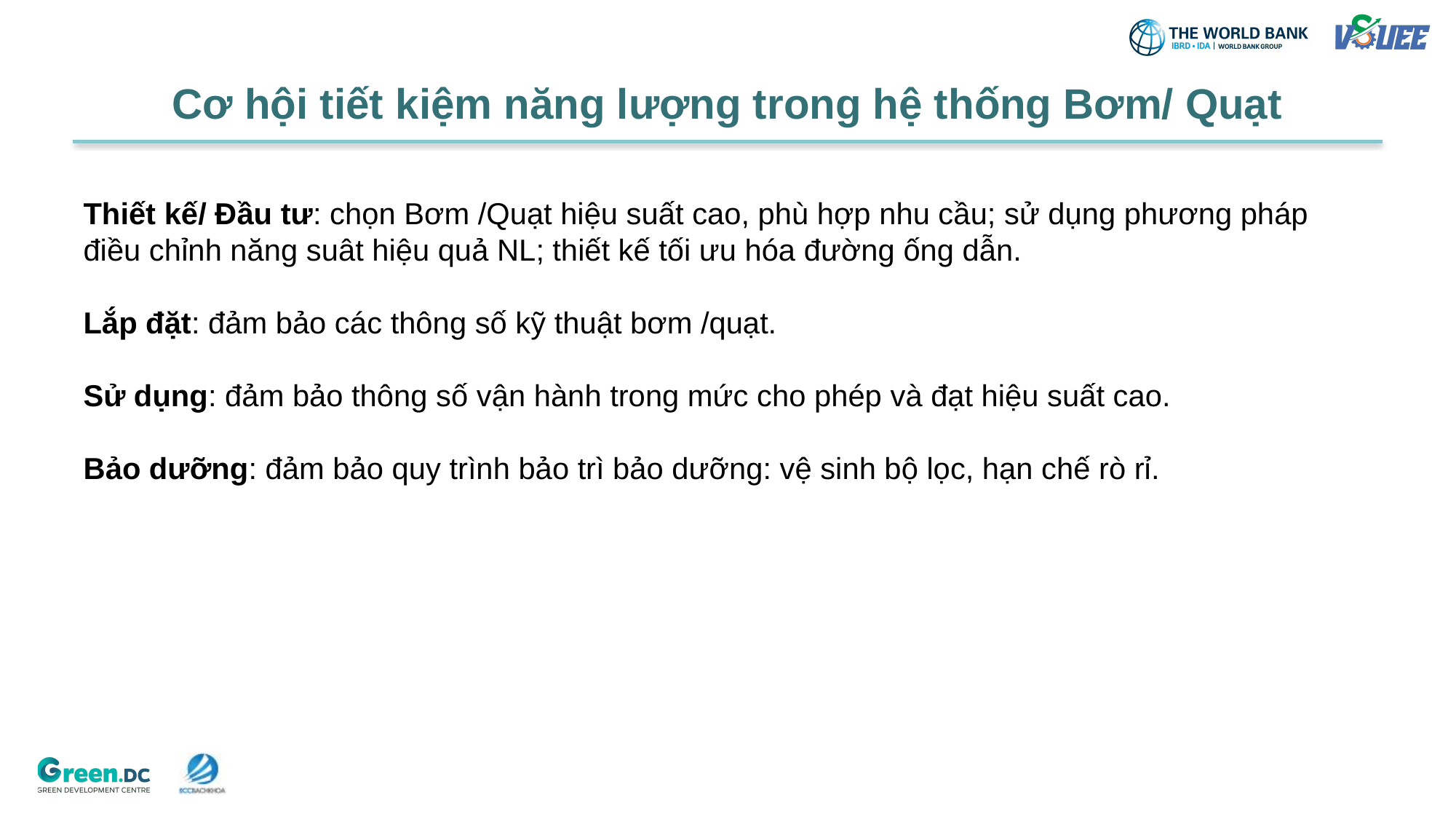

# Cơ hội tiết kiệm năng lượng trong hệ thống Bơm/ Quạt
Thiết kế/ Đầu tư: chọn Bơm /Quạt hiệu suất cao, phù hợp nhu cầu; sử dụng phương pháp điều chỉnh năng suât hiệu quả NL; thiết kế tối ưu hóa đường ống dẫn.

Lắp đặt: đảm bảo các thông số kỹ thuật bơm /quạt.

Sử dụng: đảm bảo thông số vận hành trong mức cho phép và đạt hiệu suất cao.

Bảo dưỡng: đảm bảo quy trình bảo trì bảo dưỡng: vệ sinh bộ lọc, hạn chế rò rỉ.